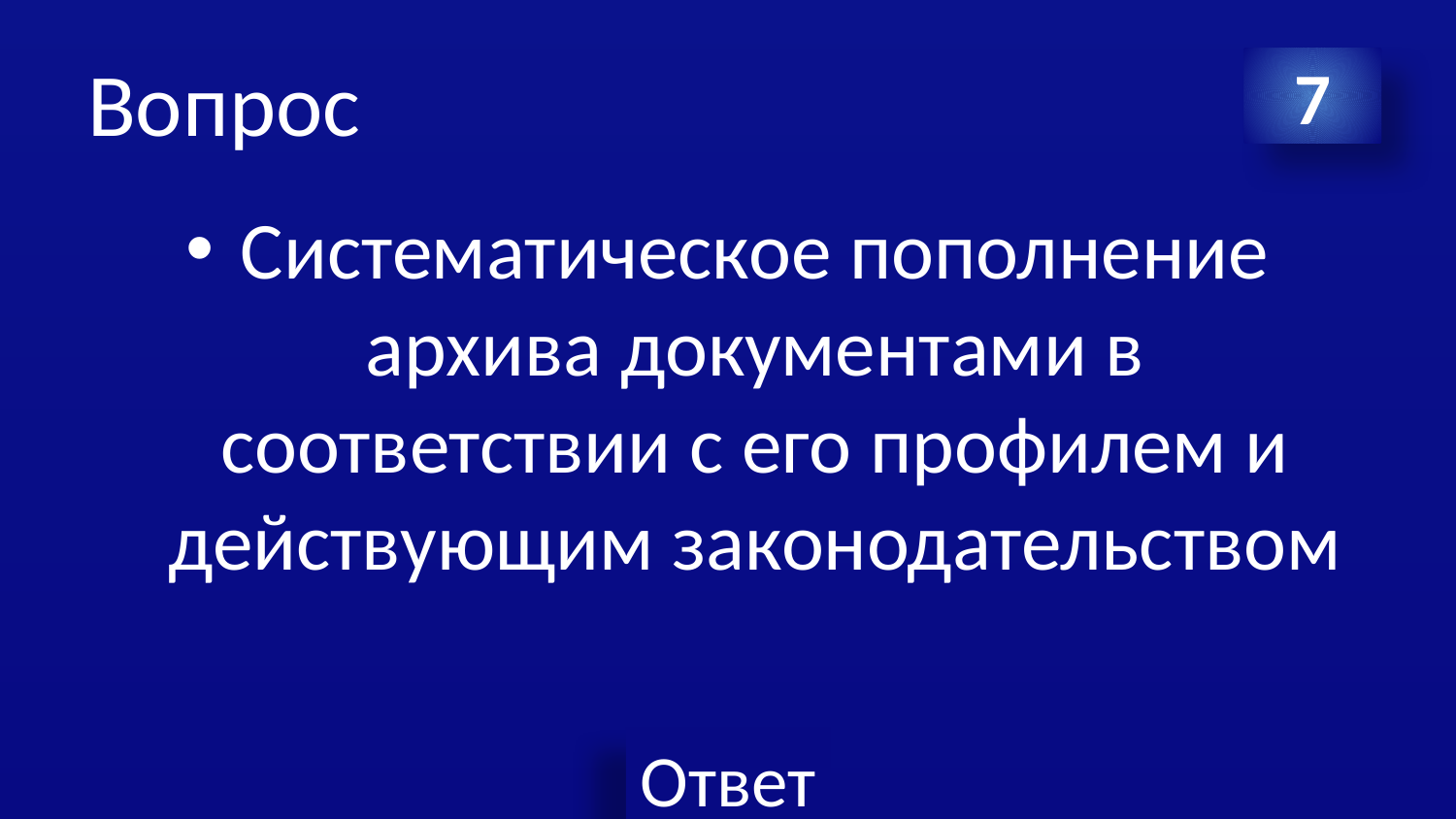

# Вопрос
7
Систематическое пополнение архива документами в соответствии с его профилем и действующим законодательством